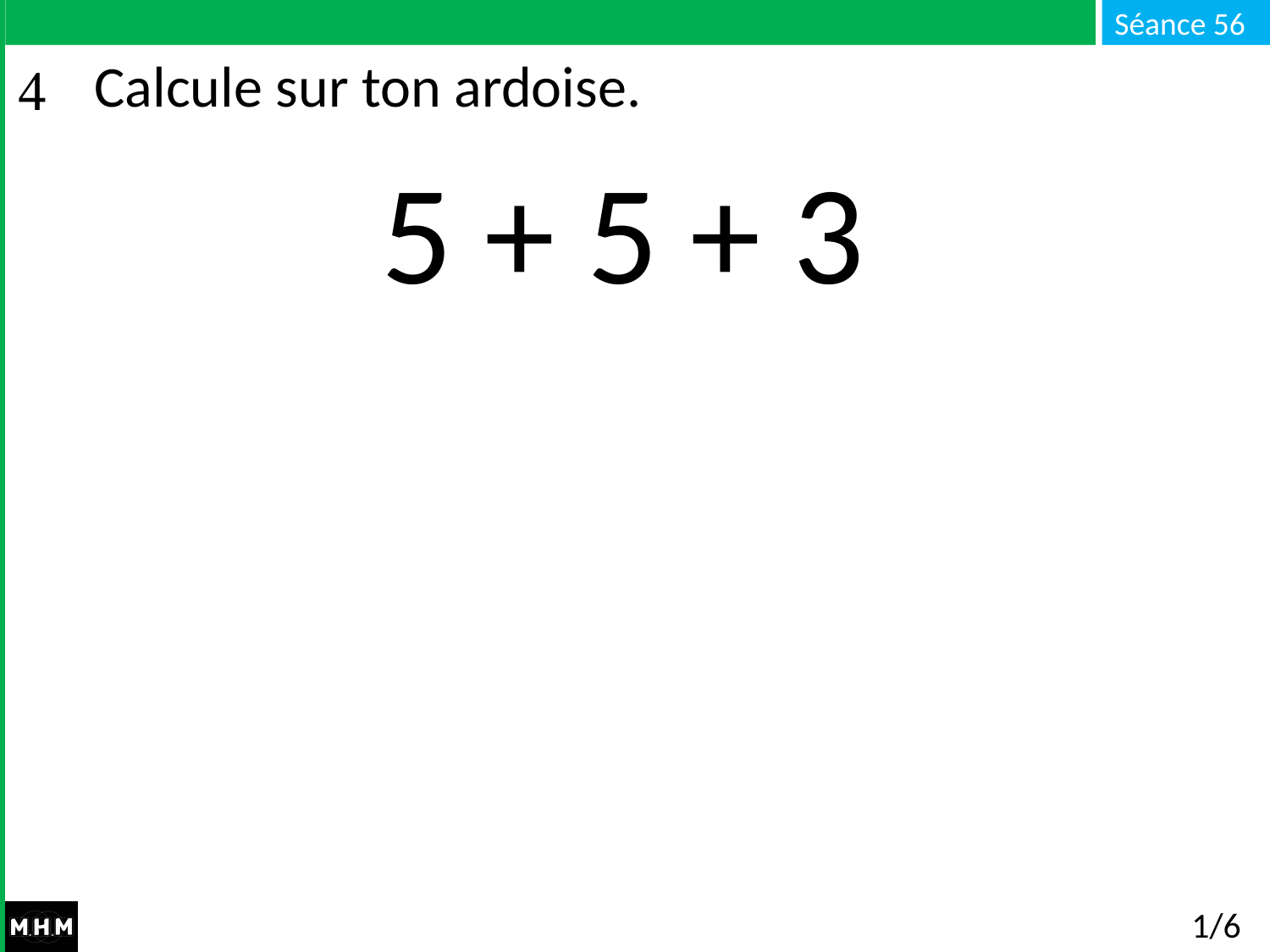

# Calcule sur ton ardoise.
5 + 5 + 3
1/6